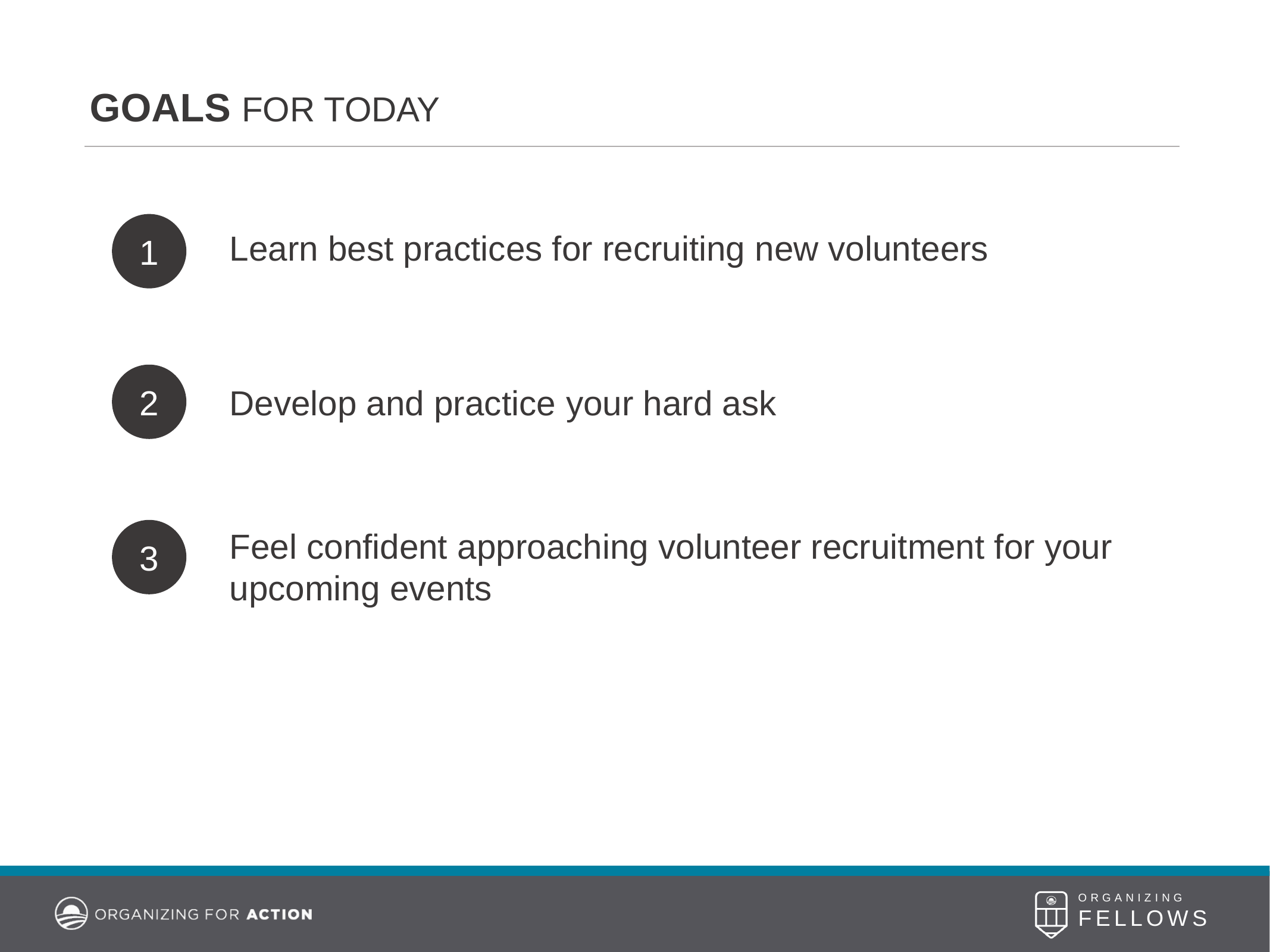

GOALS FOR TODAY
1
Learn best practices for recruiting new volunteers
2
Develop and practice your hard ask
Feel confident approaching volunteer recruitment for your upcoming events
3